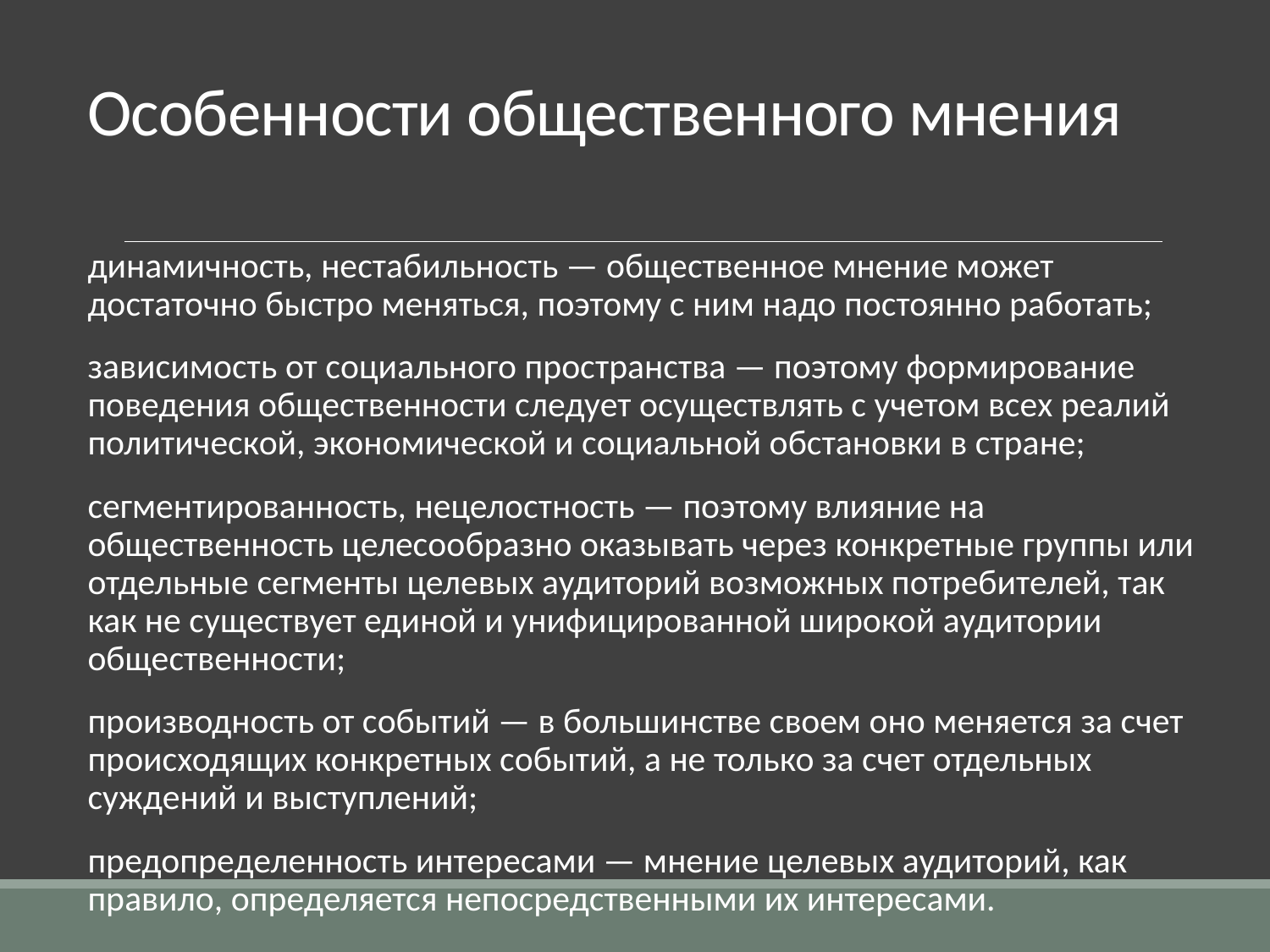

# Особенности общественного мнения
динамичность, нестабильность — общественное мнение может достаточно быстро меняться, поэтому с ним надо постоянно работать;
зависимость от социального пространства — поэтому формирование поведения общественности следует осуществлять с учетом всех реалий политической, экономической и социальной обстановки в стране;
сегментированность, нецелостность — поэтому влияние на общественность целесообразно оказывать через конкретные группы или отдельные сегменты целевых аудиторий возможных потребителей, так как не существует единой и унифицированной широкой аудитории общественности;
производность от событий — в большинстве своем оно меняется за счет происходящих конкретных событий, а не только за счет отдельных суждений и выступлений;
предопределенность интересами — мнение целевых аудиторий, как правило, определяется непосредственными их интересами.